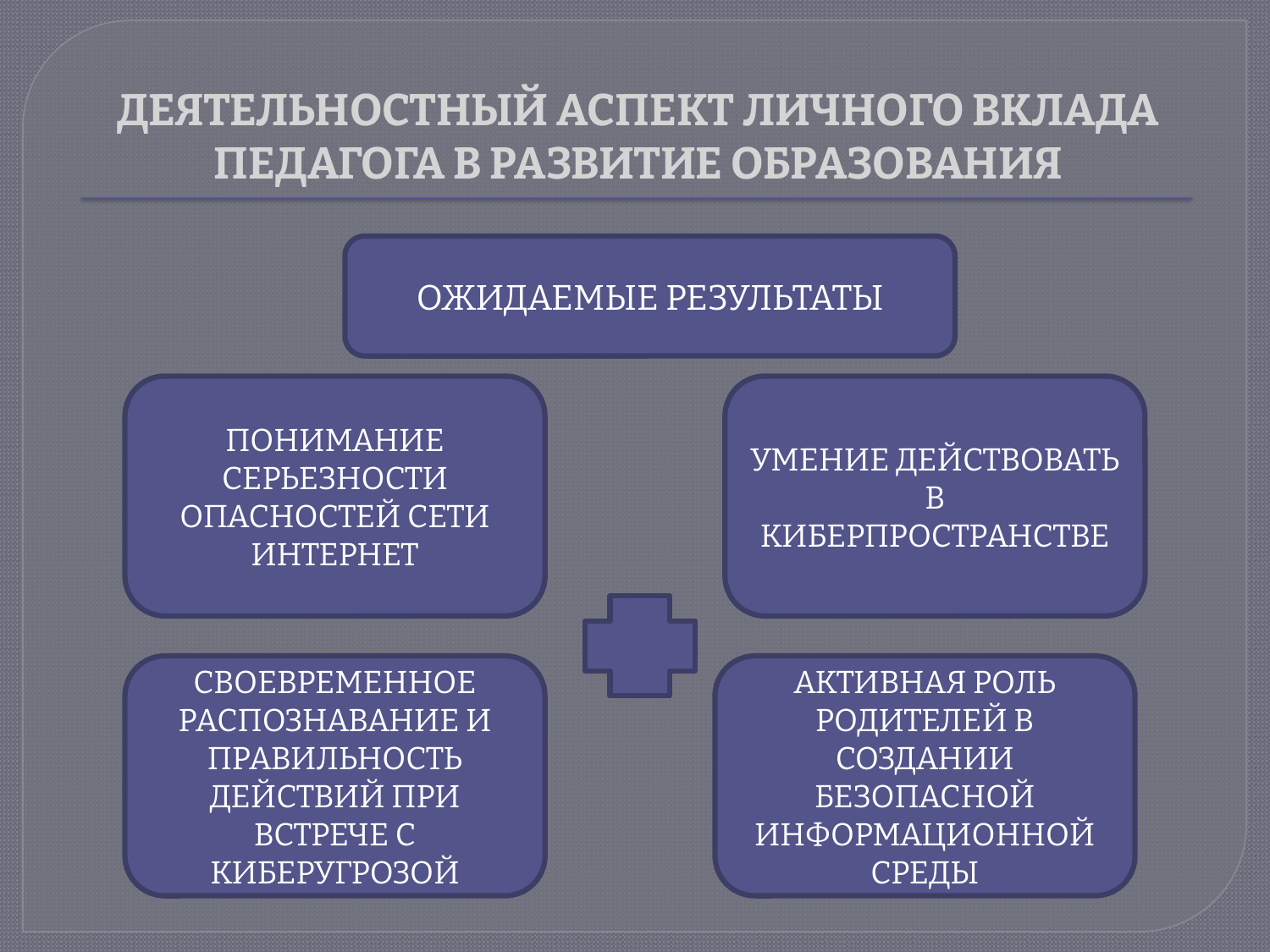

# ДЕЯТЕЛЬНОСТНЫЙ АСПЕКТ ЛИЧНОГО ВКЛАДА ПЕДАГОГА В РАЗВИТИЕ ОБРАЗОВАНИЯ
ОЖИДАЕМЫЕ РЕЗУЛЬТАТЫ
ПОНИМАНИЕ СЕРЬЕЗНОСТИ ОПАСНОСТЕЙ СЕТИ ИНТЕРНЕТ
УМЕНИЕ ДЕЙСТВОВАТЬ В КИБЕРПРОСТРАНСТВЕ

СВОЕВРЕМЕННОЕ РАСПОЗНАВАНИЕ И ПРАВИЛЬНОСТЬ ДЕЙСТВИЙ ПРИ ВСТРЕЧЕ С КИБЕРУГРОЗОЙ
АКТИВНАЯ РОЛЬ РОДИТЕЛЕЙ В СОЗДАНИИ БЕЗОПАСНОЙ ИНФОРМАЦИОННОЙ СРЕДЫ